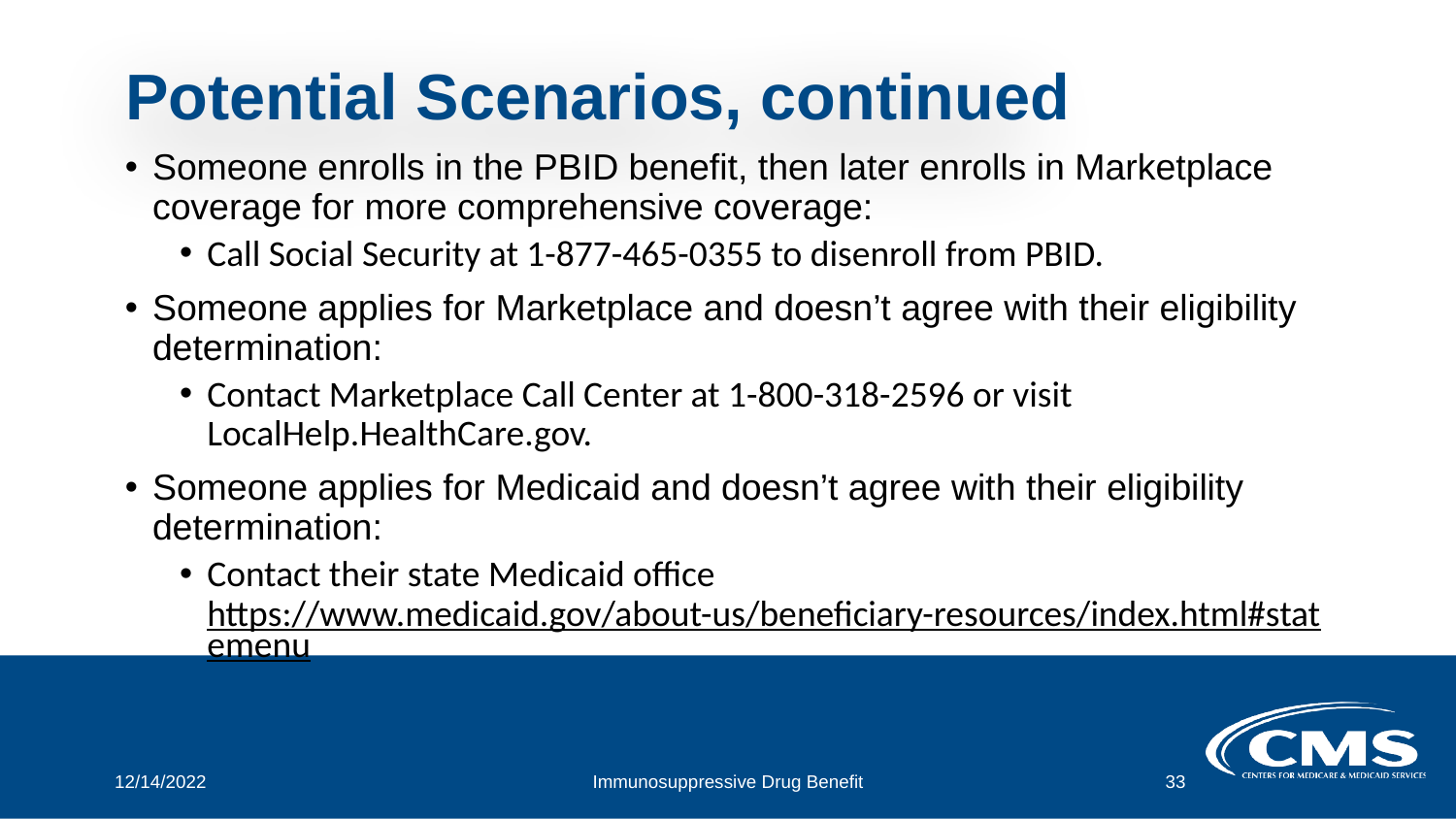

# Potential Scenarios, continued
Someone enrolls in the PBID benefit, then later enrolls in Marketplace coverage for more comprehensive coverage:
Call Social Security at 1-877-465-0355 to disenroll from PBID.
Someone applies for Marketplace and doesn’t agree with their eligibility determination:
Contact Marketplace Call Center at 1-800-318-2596 or visit LocalHelp.HealthCare.gov.
Someone applies for Medicaid and doesn’t agree with their eligibility determination:
Contact their state Medicaid office https://www.medicaid.gov/about-us/beneficiary-resources/index.html#statemenu

12/14/2022
Immunosuppressive Drug Benefit
33